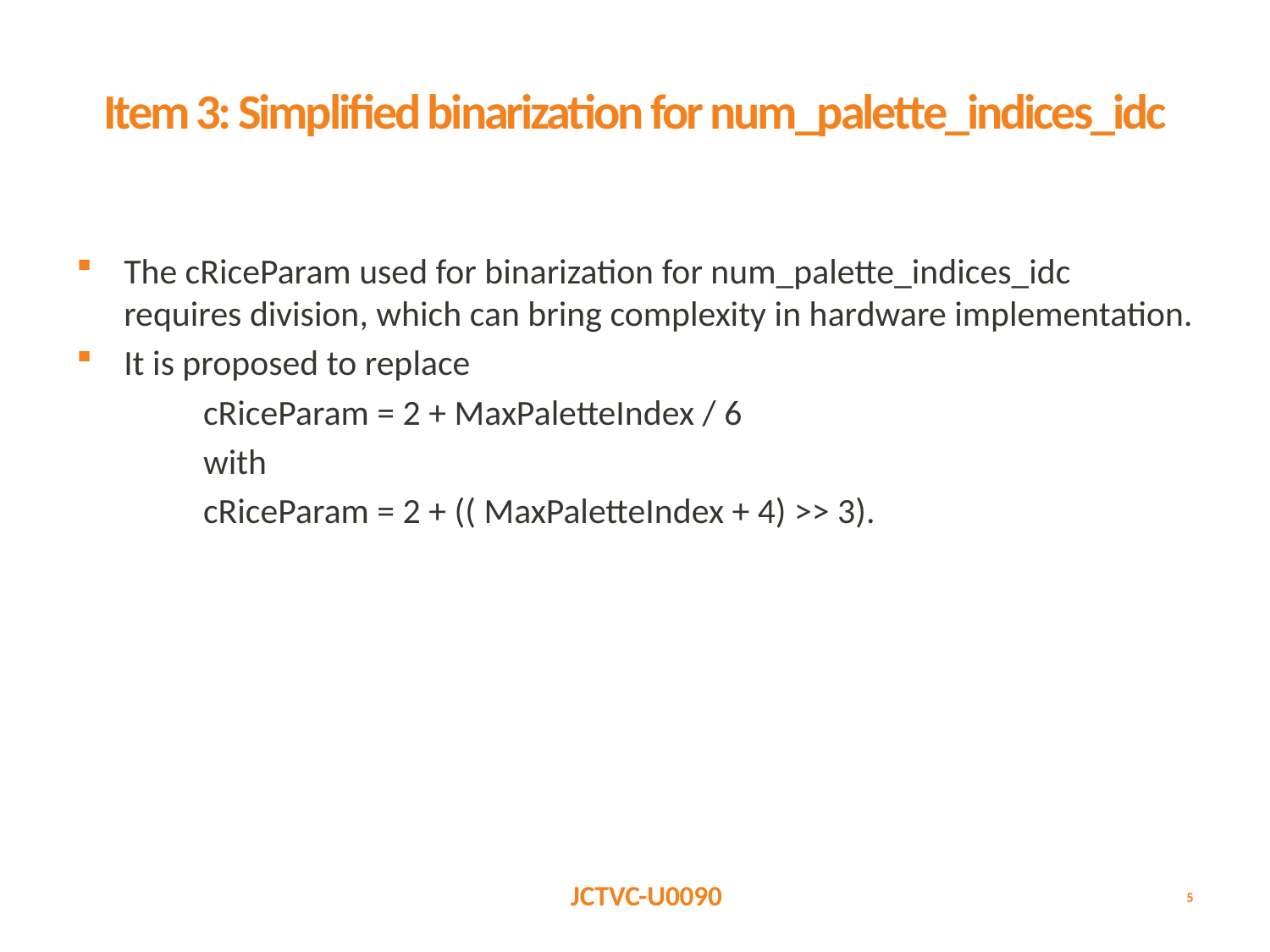

# Item 3: Simplified binarization for num_palette_indices_idc
The cRiceParam used for binarization for num_palette_indices_idc requires division, which can bring complexity in hardware implementation.
It is proposed to replace
cRiceParam = 2 + MaxPaletteIndex / 6
with
cRiceParam = 2 + (( MaxPaletteIndex + 4) >> 3).
5